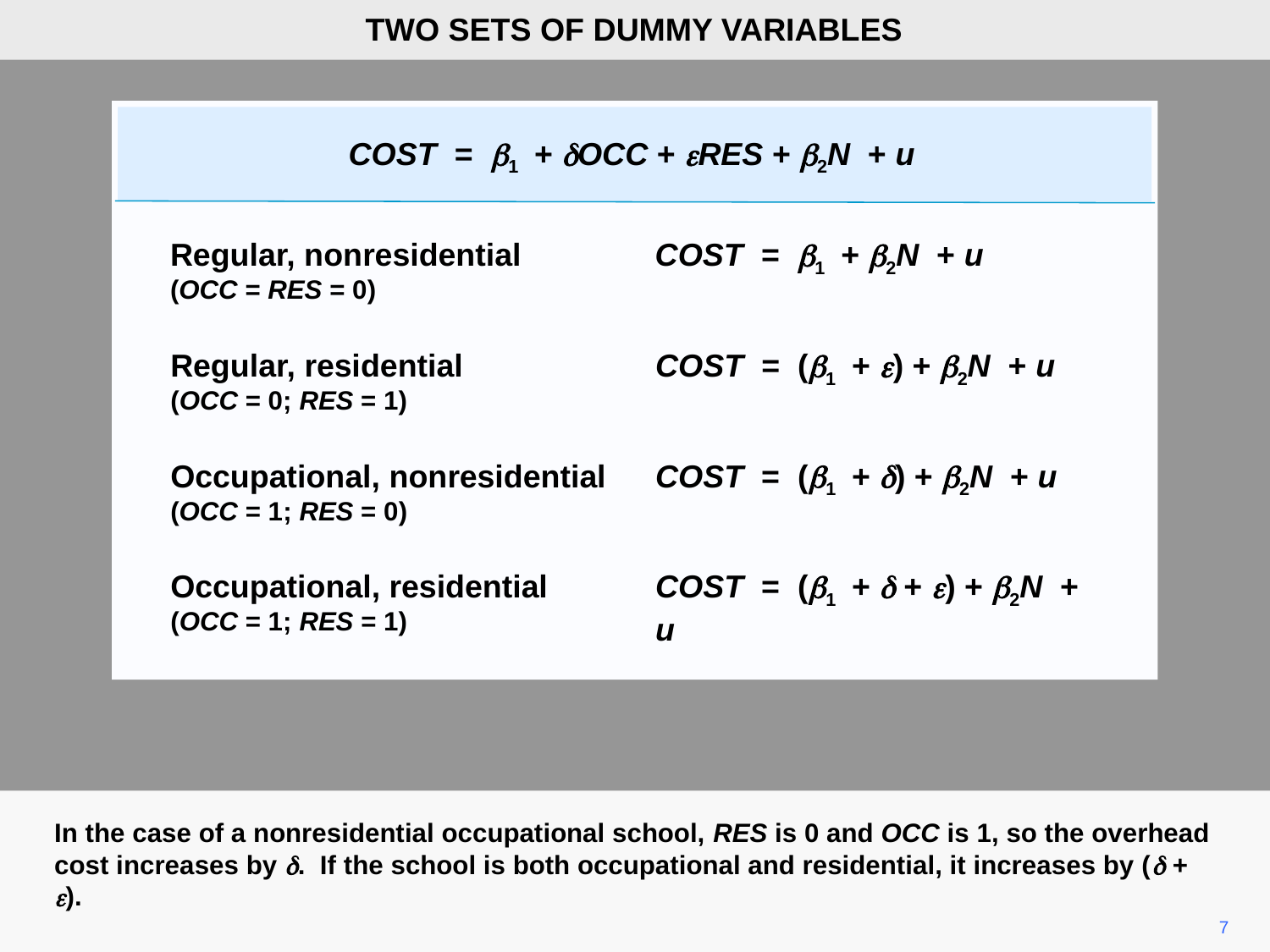

TWO SETS OF DUMMY VARIABLES

COST  =  β1 + δOCC + εRES + β2N  + u

COST  =  β1 + β2N  + u
Regular, nonresidential
(OCC = RES = 0)
COST  =  (β1 + ε) + β2N  + u
Regular, residential
(OCC = 0; RES = 1)
Occupational, nonresidential (OCC = 1; RES = 0)
COST  =  (β1 + δ) + β2N  + u
Occupational, residential
(OCC = 1; RES = 1)
COST  =  (β1 + δ + ε) + β2N  + u

In the case of a nonresidential occupational school, RES is 0 and OCC is 1, so the overhead cost increases by δ.  If the school is both occupational and residential, it increases by (δ + ε).
7